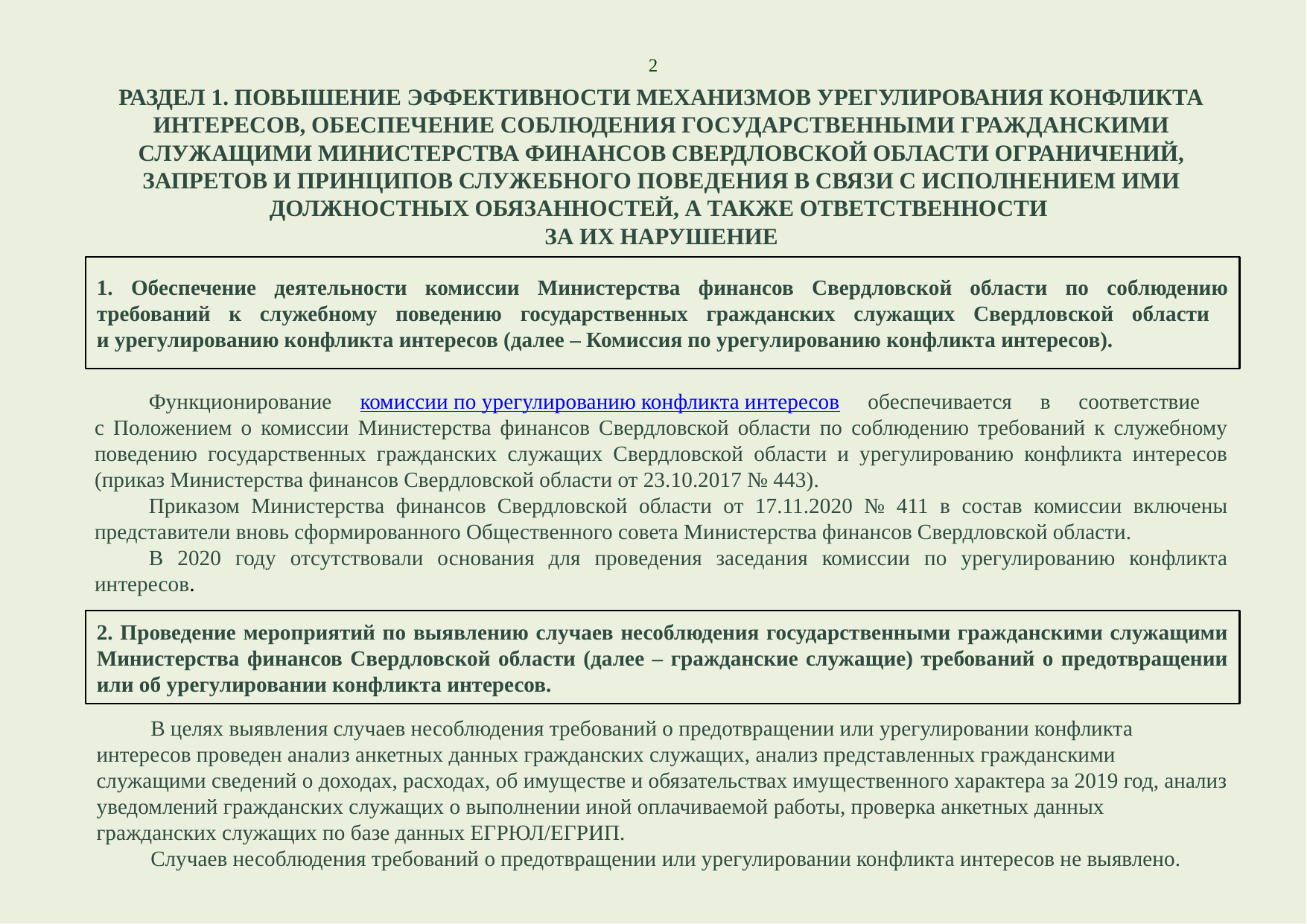

2
Раздел 1. Повышение эффективности механизмов урегулирования конфликта интересов, обеспечение соблюдения государственными гражданскими служащими Министерства финансов Свердловской области ограничений, запретов и принципов служебного поведения в связи с исполнением ими должностных обязанностей, а также ответственности
за их нарушение
1. Обеспечение деятельности комиссии Министерства финансов Свердловской области по соблюдению требований к служебному поведению государственных гражданских служащих Свердловской области
и урегулированию конфликта интересов (далее – Комиссия по урегулированию конфликта интересов).
Функционирование комиссии по урегулированию конфликта интересов обеспечивается в соответствие
с Положением о комиссии Министерства финансов Свердловской области по соблюдению требований к служебному поведению государственных гражданских служащих Свердловской области и урегулированию конфликта интересов (приказ Министерства финансов Свердловской области от 23.10.2017 № 443).
Приказом Министерства финансов Свердловской области от 17.11.2020 № 411 в состав комиссии включены представители вновь сформированного Общественного совета Министерства финансов Свердловской области.
В 2020 году отсутствовали основания для проведения заседания комиссии по урегулированию конфликта интересов.
2. Проведение мероприятий по выявлению случаев несоблюдения государственными гражданскими служащими Министерства финансов Свердловской области (далее – гражданские служащие) требований о предотвращении или об урегулировании конфликта интересов.
В целях выявления случаев несоблюдения требований о предотвращении или урегулировании конфликта интересов проведен анализ анкетных данных гражданских служащих, анализ представленных гражданскими служащими сведений о доходах, расходах, об имуществе и обязательствах имущественного характера за 2019 год, анализ уведомлений гражданских служащих о выполнении иной оплачиваемой работы, проверка анкетных данных гражданских служащих по базе данных ЕГРЮЛ/ЕГРИП.
Случаев несоблюдения требований о предотвращении или урегулировании конфликта интересов не выявлено.